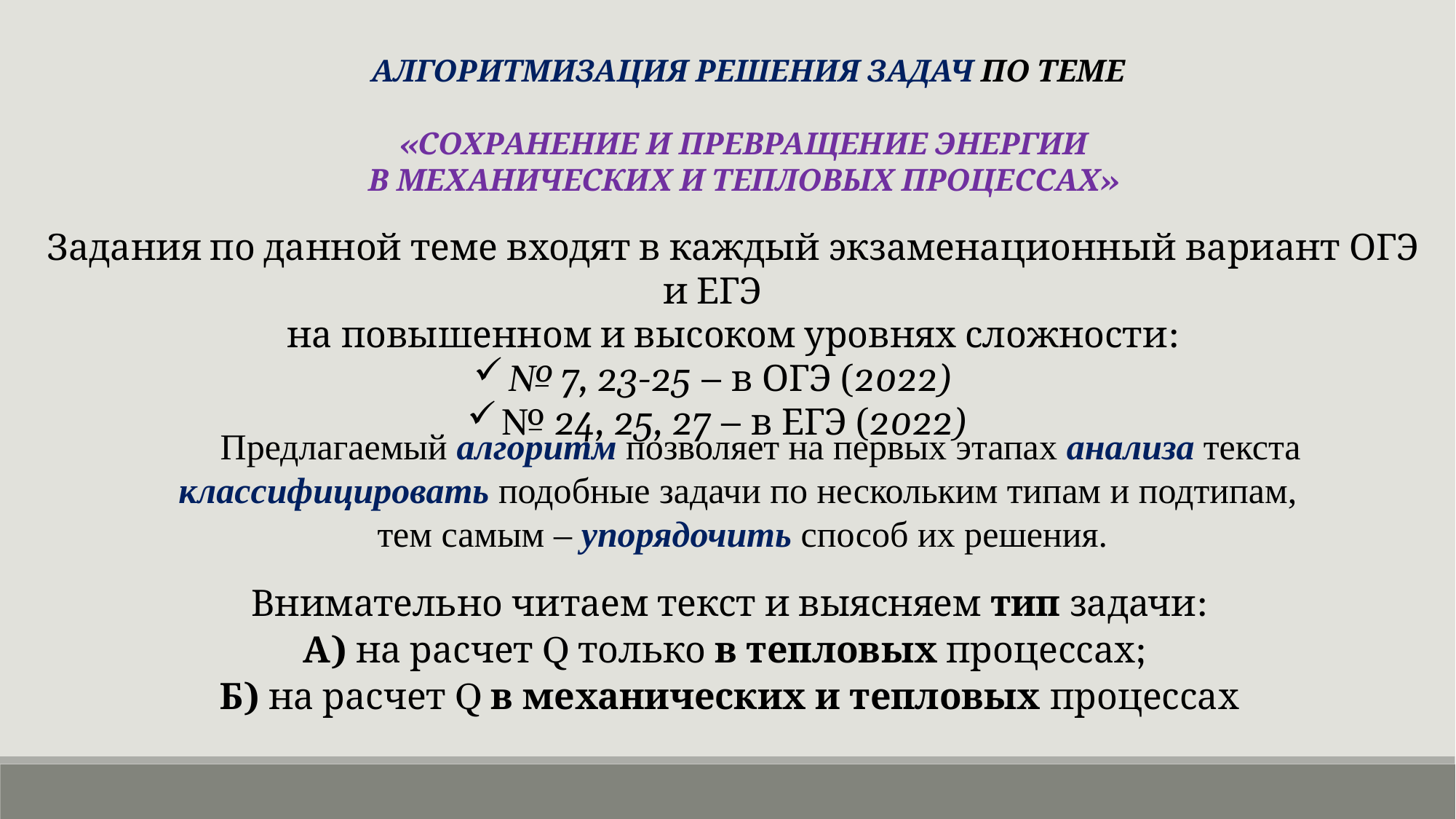

АЛГОРИТМИЗАЦИЯ РЕШЕНИЯ ЗАДАЧ ПО ТЕМЕ

«СОХРАНЕНИЕ И ПРЕВРАЩЕНИЕ ЭНЕРГИИ
В МЕХАНИЧЕСКИХ И ТЕПЛОВЫХ ПРОЦЕССАХ»
Задания по данной теме входят в каждый экзаменационный вариант ОГЭ и ЕГЭ
на повышенном и высоком уровнях сложности:
№ 7, 23-25 – в ОГЭ (2022)
№ 24, 25, 27 – в ЕГЭ (2022)
     Предлагаемый алгоритм позволяет на первых этапах анализа текста  классифицировать подобные задачи по нескольким типам и подтипам,
тем самым – упорядочить способ их решения.

Внимательно читаем текст и выясняем тип задачи:
А) на расчет Q только в тепловых процессах;
Б) на расчет Q в механических и тепловых процессах